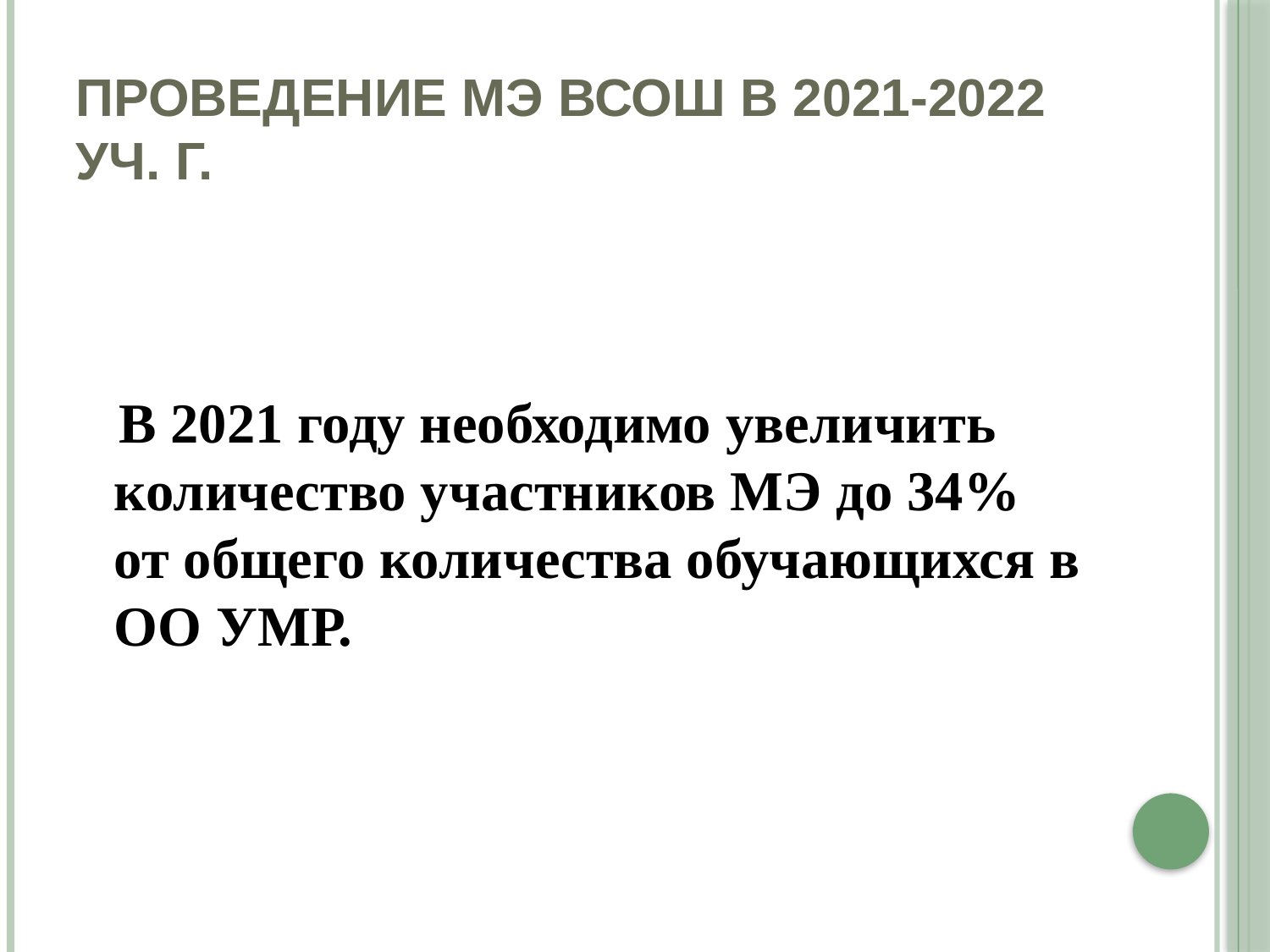

# Проведение МЭ ВсОШ в 2021-2022 уч. г.

   В 2021 году необходимо увеличить количество участников МЭ до 34% от общего количества обучающихся в ОО УМР.